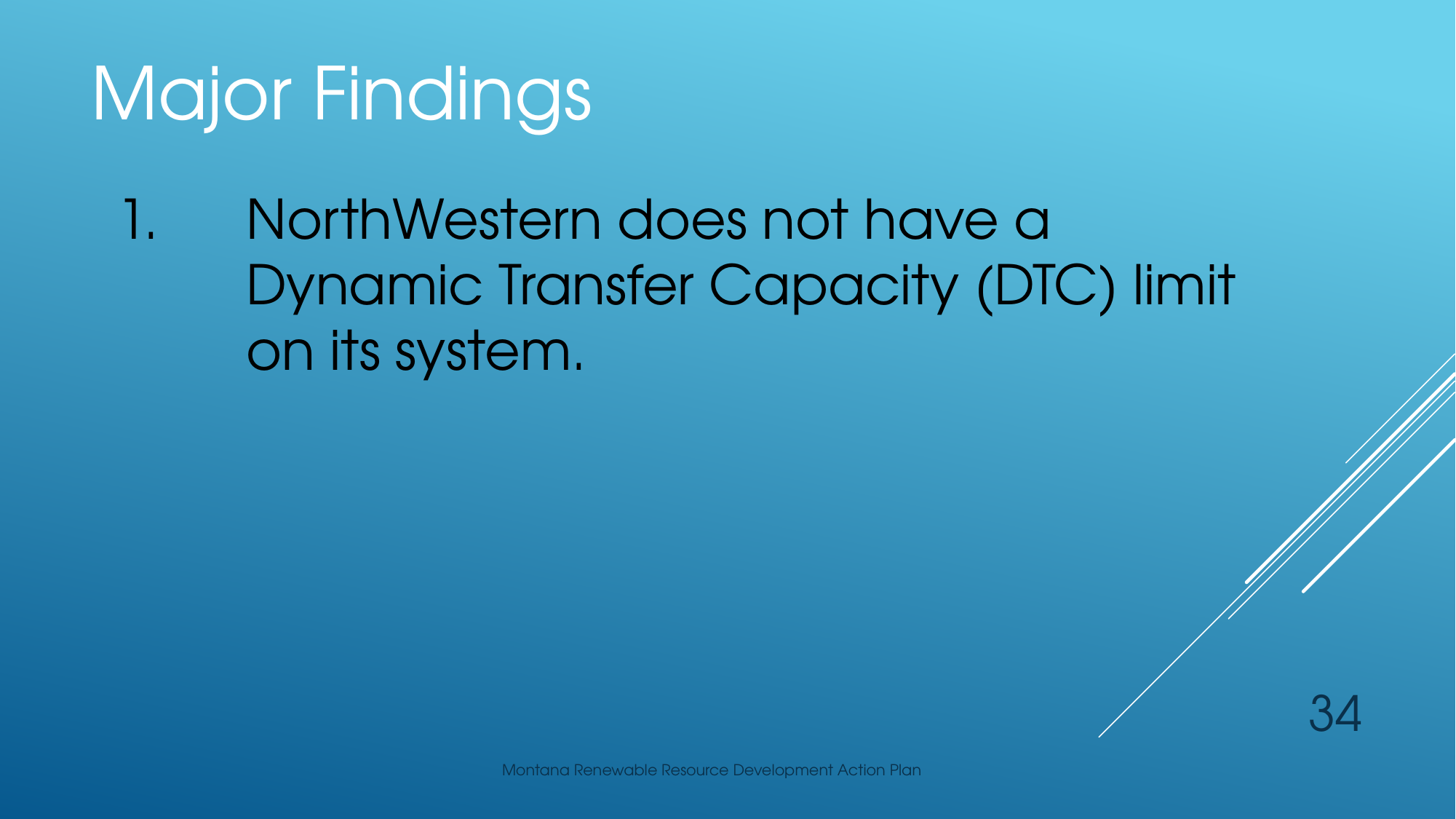

Major Findings
NorthWestern does not have a Dynamic Transfer Capacity (DTC) limit on its system.
34
Montana Renewable Resource Development Action Plan